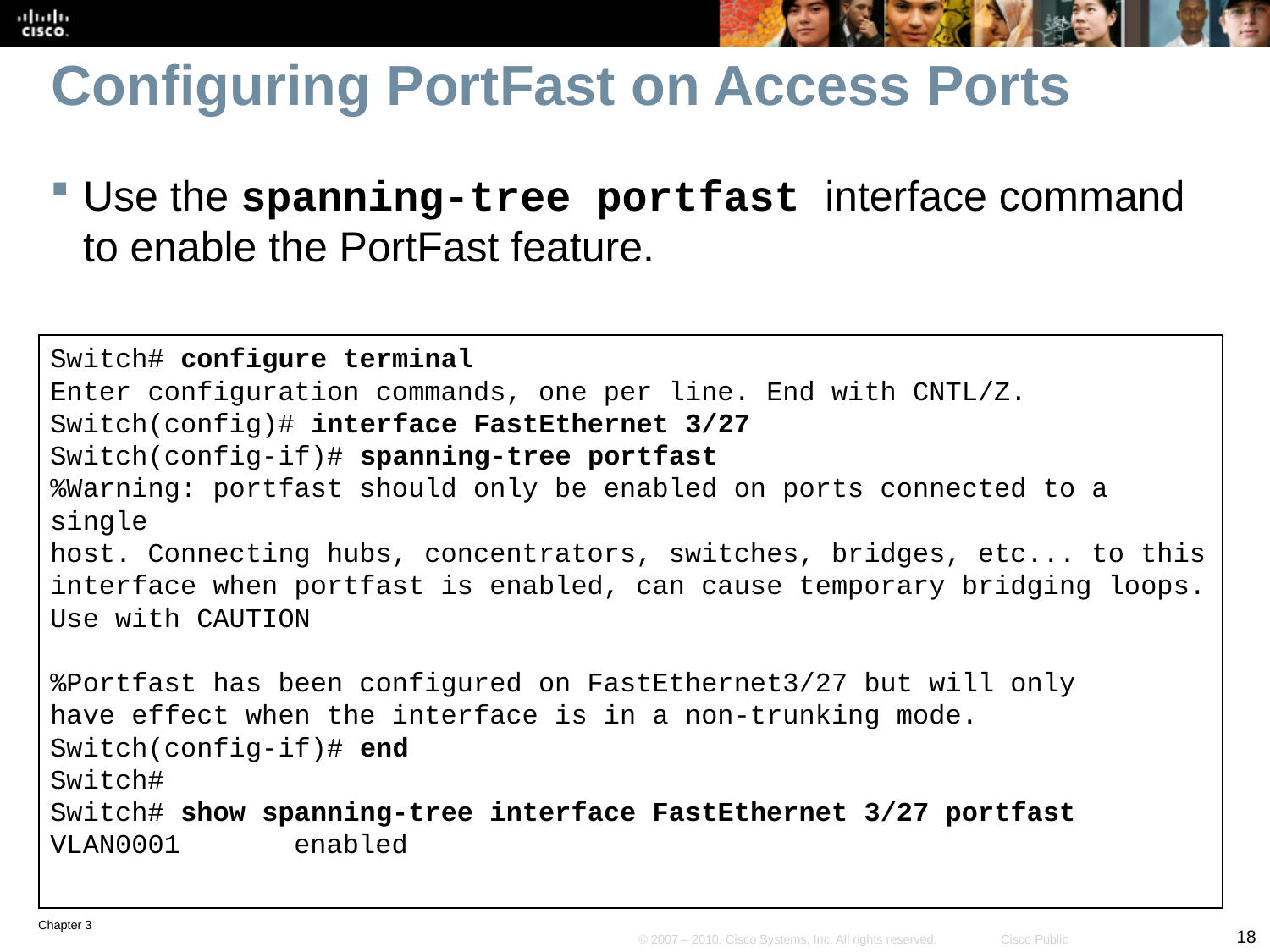

# Configuring PortFast on Access Ports
Use the spanning-tree portfast interface command to enable the PortFast feature.
Switch# configure terminal
Enter configuration commands, one per line. End with CNTL/Z.
Switch(config)# interface FastEthernet 3/27
Switch(config-if)# spanning-tree portfast
%Warning: portfast should only be enabled on ports connected to a single
host. Connecting hubs, concentrators, switches, bridges, etc... to this
interface when portfast is enabled, can cause temporary bridging loops.
Use with CAUTION

%Portfast has been configured on FastEthernet3/27 but will only
have effect when the interface is in a non-trunking mode.
Switch(config-if)# end
Switch#
Switch# show spanning-tree interface FastEthernet 3/27 portfast
VLAN0001 	enabled